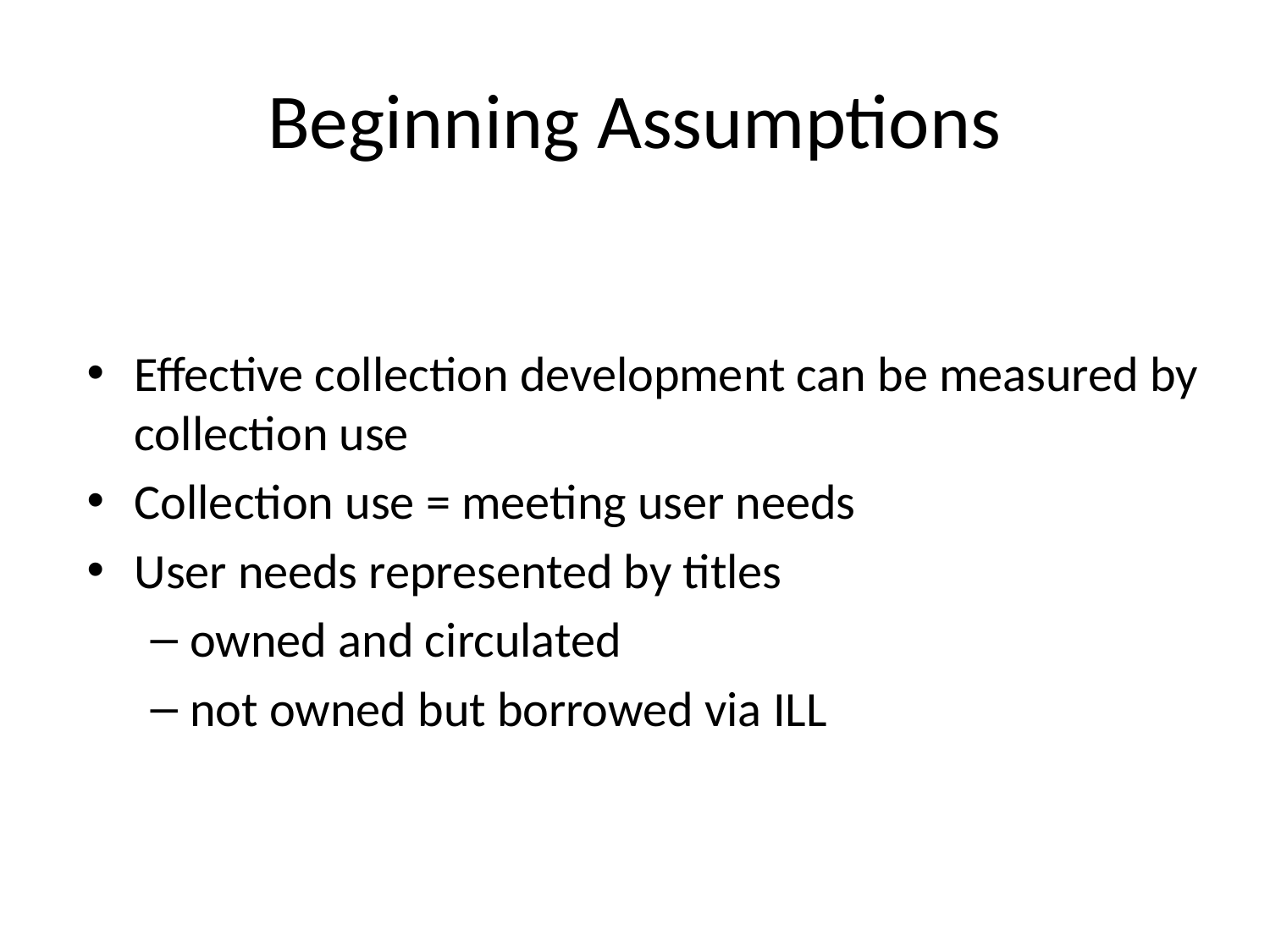

# Beginning Assumptions
Effective collection development can be measured by collection use
Collection use = meeting user needs
User needs represented by titles
owned and circulated
not owned but borrowed via ILL
6